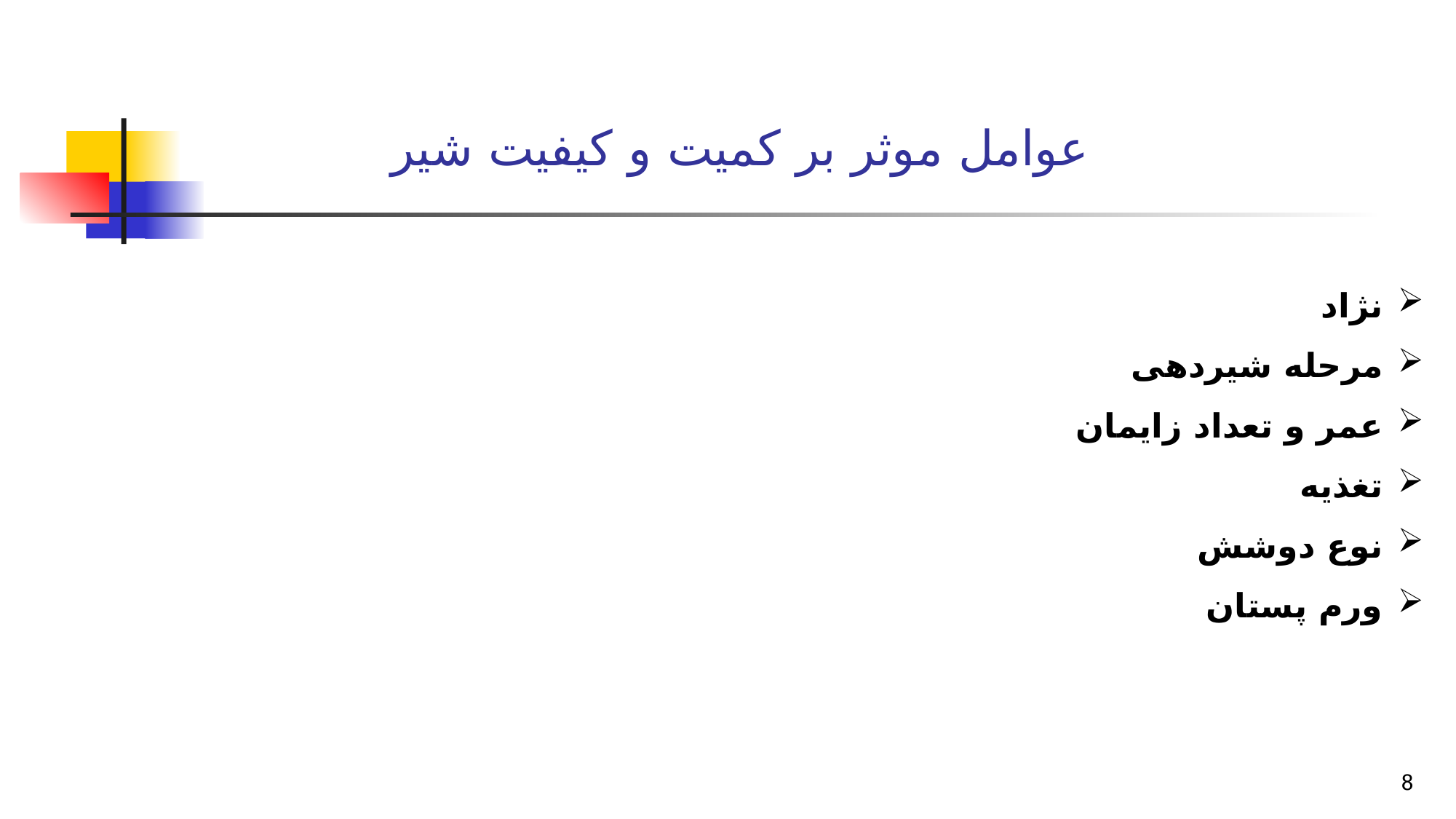

# عوامل موثر بر کمیت و کیفیت شیر
نژاد
مرحله شیردهی
عمر و تعداد زایمان
تغذیه
نوع دوشش
ورم پستان
8